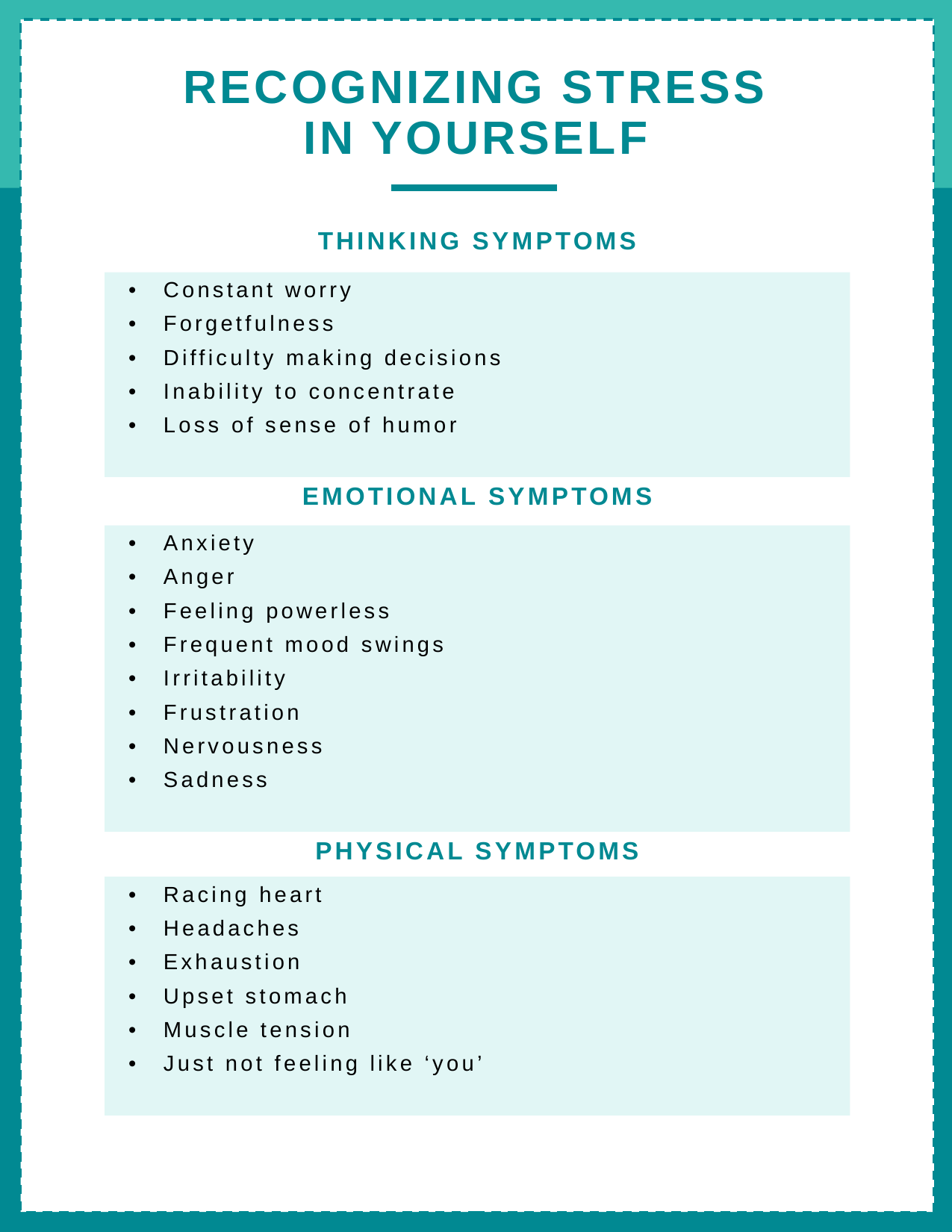

RECOGNIZING STRESS IN YOURSELF
| THINKING SYMPTOMS |
| --- |
| Constant worry Forgetfulness Difficulty making decisions Inability to concentrate Loss of sense of humor |
| EMOTIONAL SYMPTOMS |
| Anxiety Anger Feeling powerless Frequent mood swings Irritability Frustration Nervousness Sadness |
| PHYSICAL SYMPTOMS |
| Racing heart Headaches Exhaustion Upset stomach Muscle tension Just not feeling like ‘you’ |